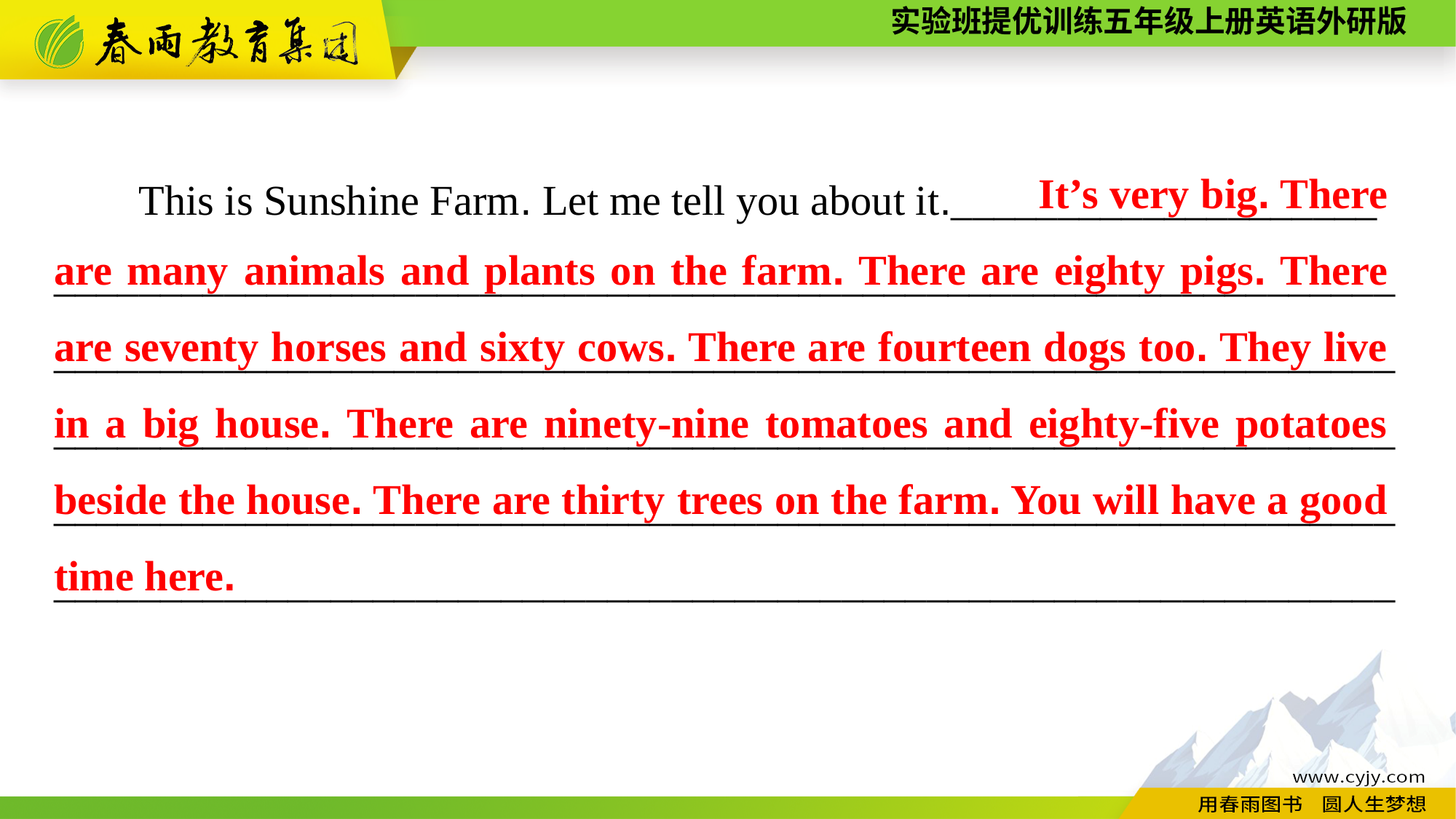

It’s very big. There are many animals and plants on the farm. There are eighty pigs. There are seventy horses and sixty cows. There are fourteen dogs too. They live in a big house. There are ninety-nine tomatoes and eighty-five potatoes beside the house. There are thirty trees on the farm. You will have a good time here.
This is Sunshine Farm. Let me tell you about it.____________________
_____________________________________________________________________________________________________________________________________________________________________________________________
______________________________________________________________________________________________________________________________